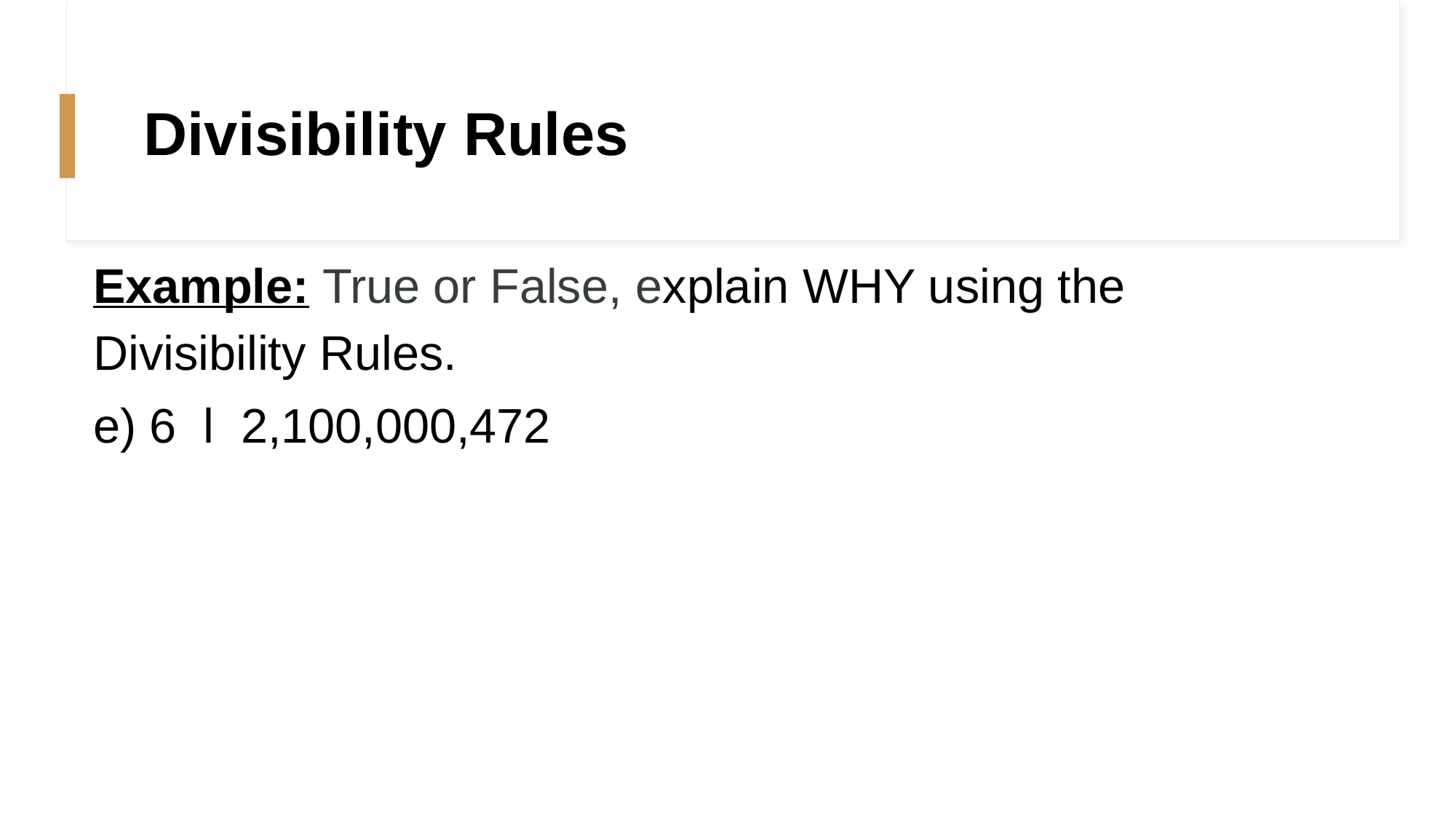

# Divisibility Rules
Example: True or False, explain WHY using the Divisibility Rules.
e) 6  l  2,100,000,472